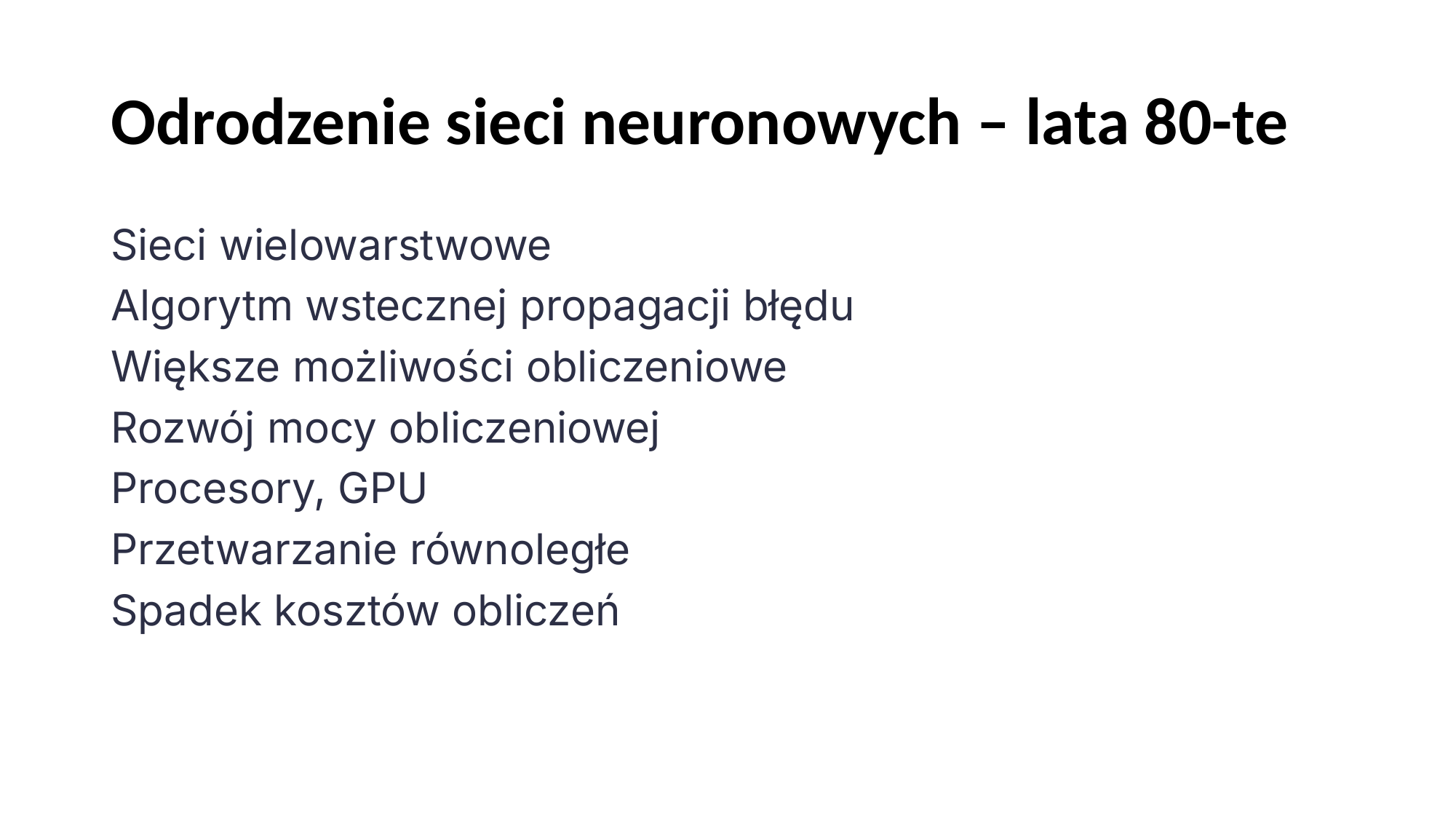

# Odrodzenie sieci neuronowych – lata 80-te
Sieci wielowarstwowe
Algorytm wstecznej propagacji błędu
Większe możliwości obliczeniowe
Rozwój mocy obliczeniowej
Procesory, GPU
Przetwarzanie równoległe
Spadek kosztów obliczeń